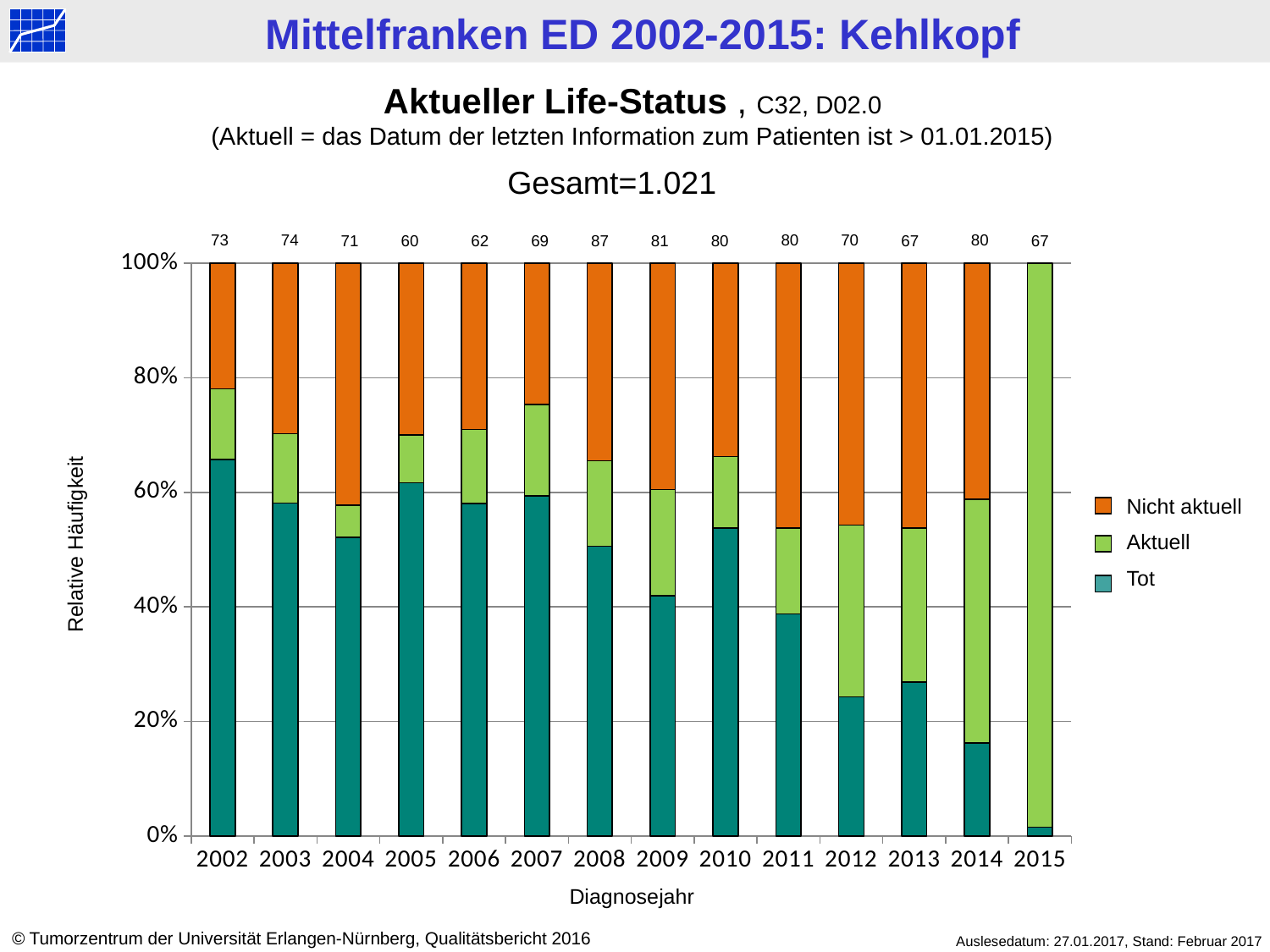

Aktueller Life-Status , C32, D02.0
(Aktuell = das Datum der letzten Information zum Patienten ist > 01.01.2015)
Gesamt=1.021
80
70
73
74
80
71
60
62
69
81
87
80
67
67

### Chart

| Category | tot | > 2015 | < 2015 |
|---|---|---|---|
| 2002 | 48.0 | 9.0 | 16.0 |
| 2003 | 43.0 | 9.0 | 22.0 |
| 2004 | 37.0 | 4.0 | 30.0 |
| 2005 | 37.0 | 5.0 | 18.0 |
| 2006 | 36.0 | 8.0 | 18.0 |
| 2007 | 41.0 | 11.0 | 17.0 |
| 2008 | 44.0 | 13.0 | 30.0 |
| 2009 | 34.0 | 15.0 | 32.0 |
| 2010 | 43.0 | 10.0 | 27.0 |
| 2011 | 31.0 | 12.0 | 37.0 |
| 2012 | 17.0 | 21.0 | 32.0 |
| 2013 | 18.0 | 18.0 | 31.0 |
| 2014 | 13.0 | 34.0 | 33.0 |
| 2015 | 1.0 | 66.0 | None |
Nicht aktuell
Aktuell
Tot

Relative Häufigkeit

Diagnosejahr